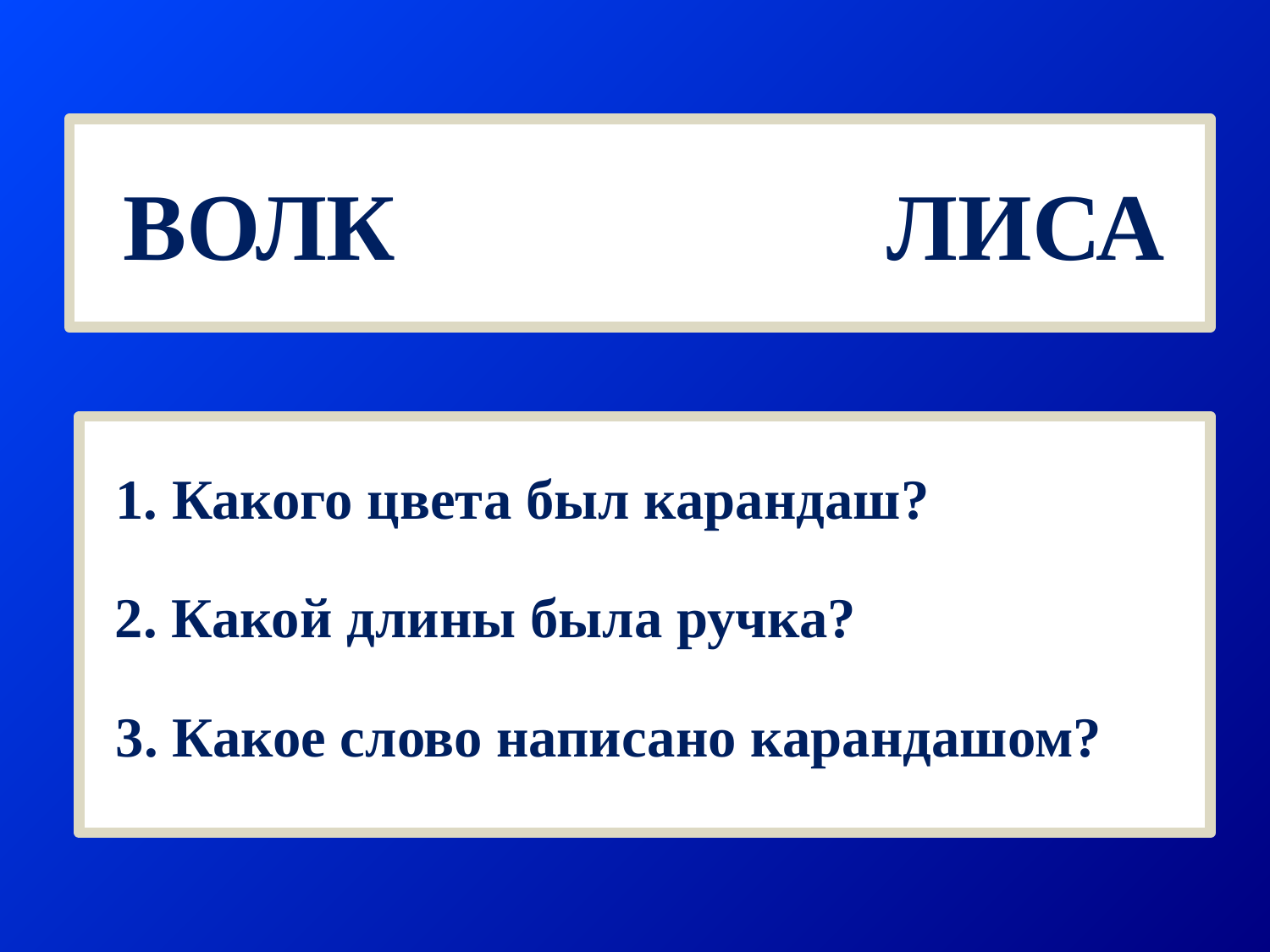

ВОЛК
ЛИСА

1. Какого цвета был карандаш?
2. Какой длины была ручка?
3. Какое слово написано карандашом?